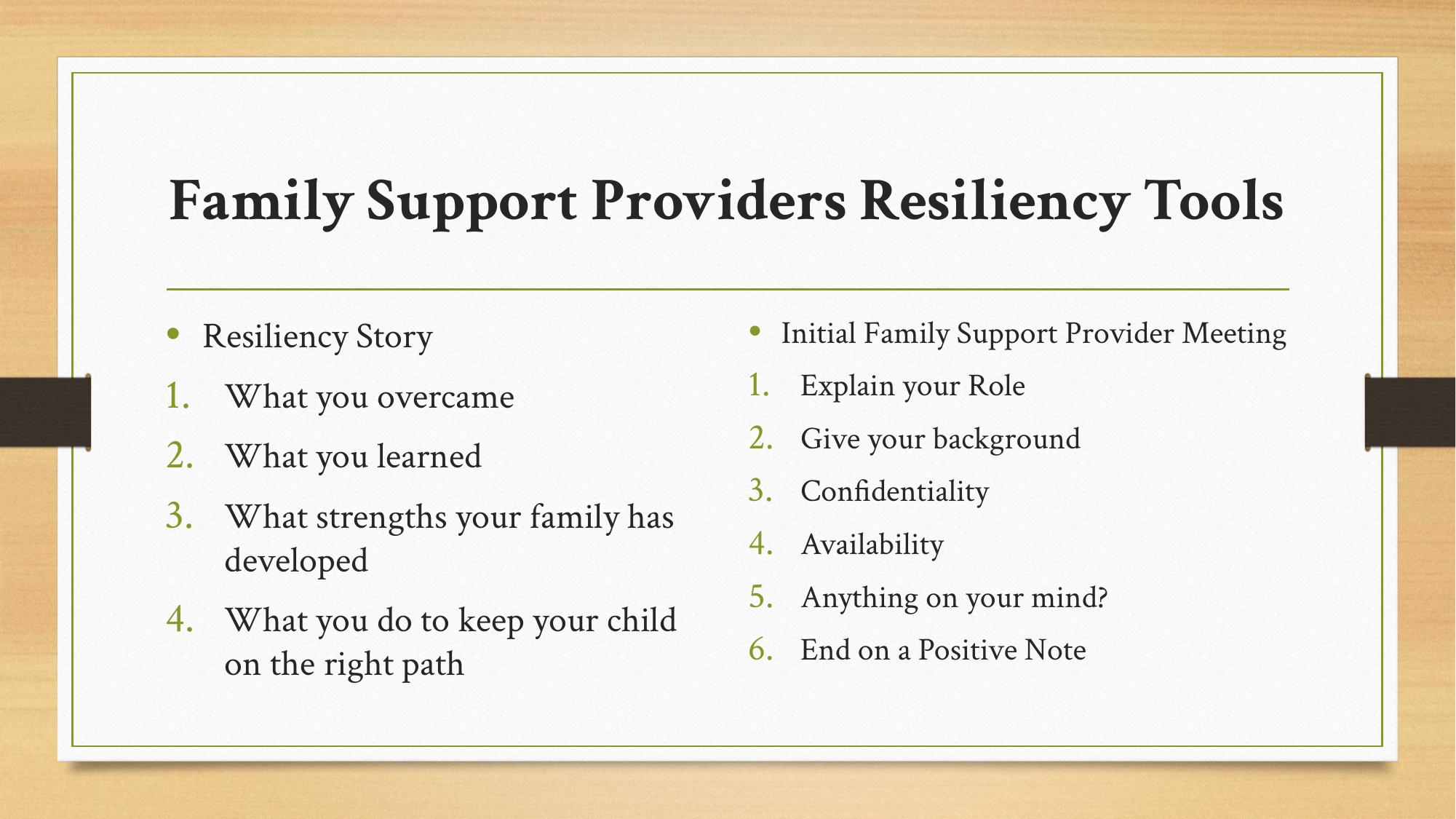

# Family Support Providers Resiliency Tools
Resiliency Story
What you overcame
What you learned
What strengths your family has developed
What you do to keep your child on the right path
Initial Family Support Provider Meeting
Explain your Role
Give your background
Confidentiality
Availability
Anything on your mind?
End on a Positive Note